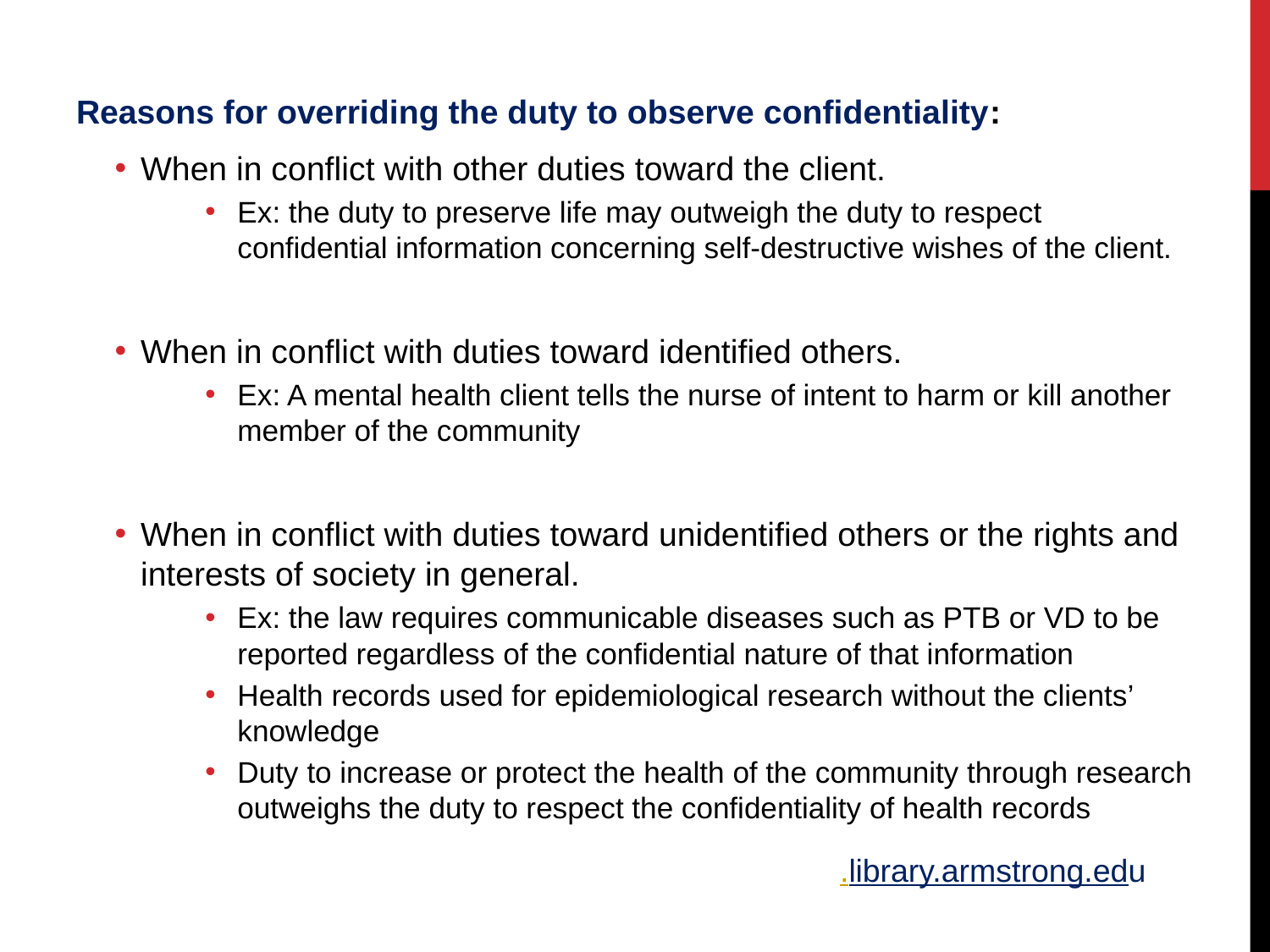

Reasons for overriding the duty to observe confidentiality:
When in conflict with other duties toward the client.
Ex: the duty to preserve life may outweigh the duty to respect confidential information concerning self-destructive wishes of the client.

When in conflict with duties toward identified others.
Ex: A mental health client tells the nurse of intent to harm or kill another member of the community

When in conflict with duties toward unidentified others or the rights and interests of society in general.
Ex: the law requires communicable diseases such as PTB or VD to be reported regardless of the confidential nature of that information
Health records used for epidemiological research without the clients’ knowledge
Duty to increase or protect the health of the community through research outweighs the duty to respect the confidentiality of health records
.library.armstrong.edu